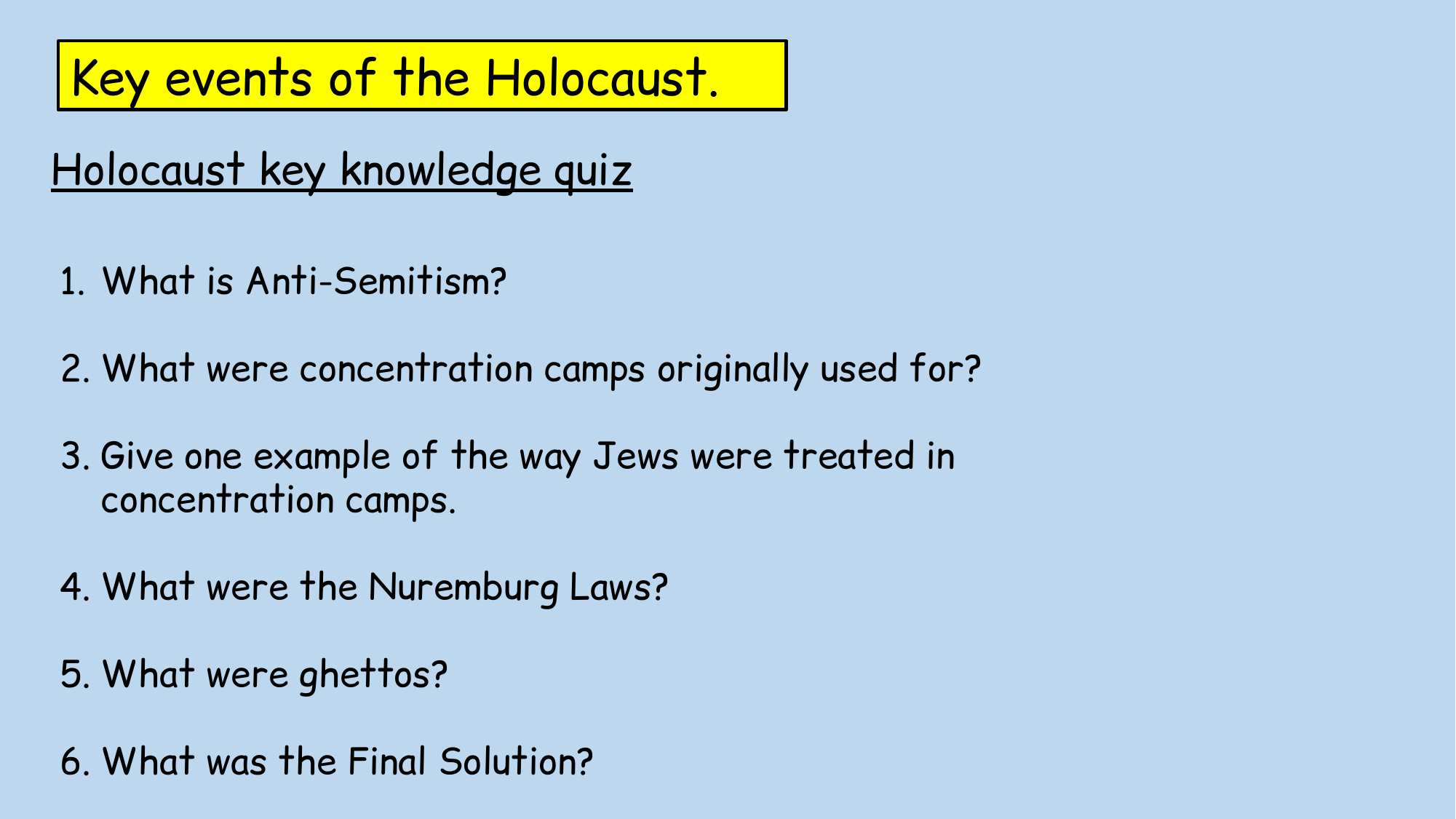

Key events of the Holocaust.
Holocaust key knowledge quiz
What is Anti-Semitism?

What were concentration camps originally used for?

Give one example of the way Jews were treated in concentration camps.

What were the Nuremburg Laws?

What were ghettos?

What was the Final Solution?